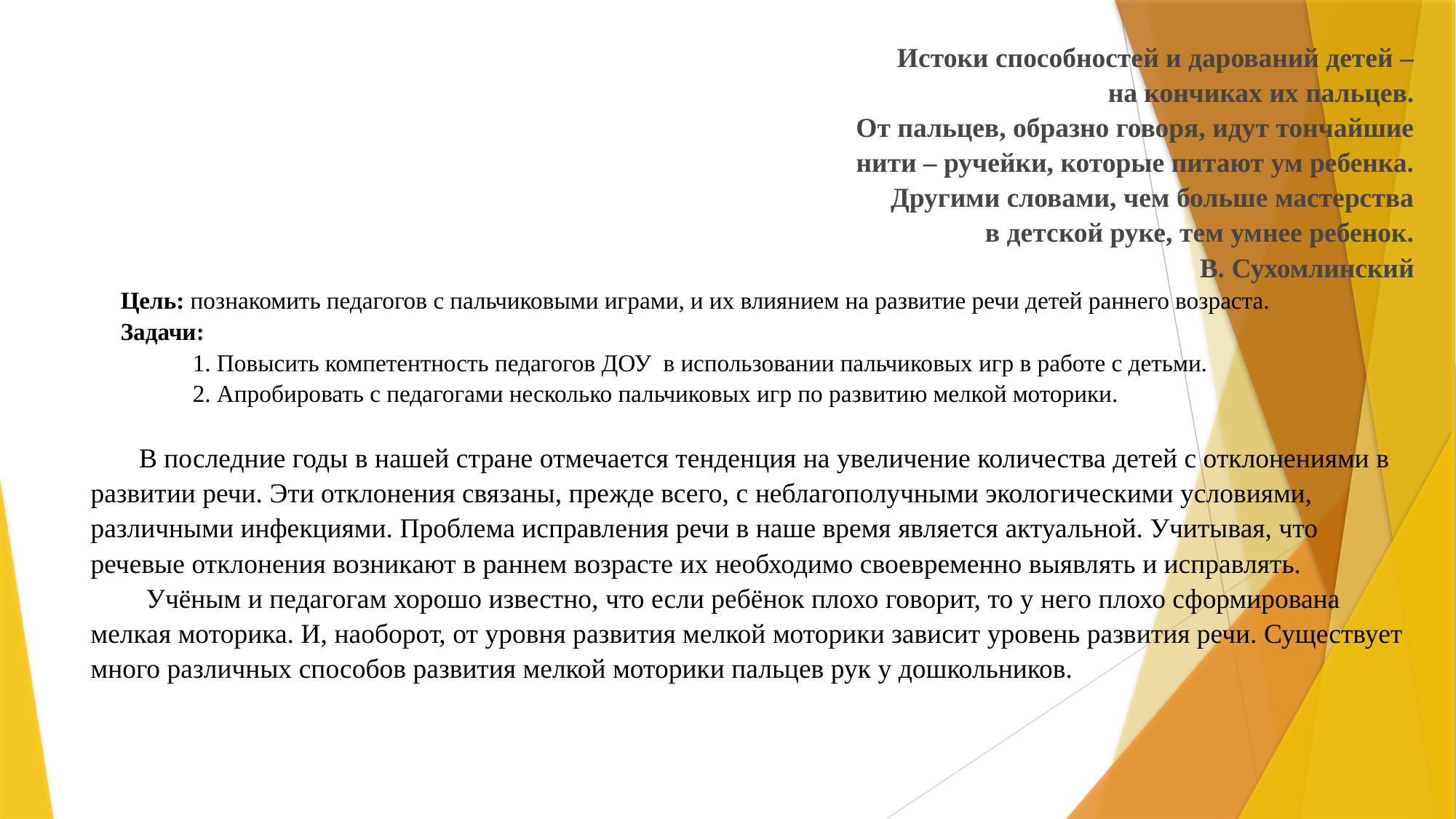

Истоки способностей и дарований детей –
на кончиках их пальцев.
От пальцев, образно говоря, идут тончайшие
нити – ручейки, которые питают ум ребенка.
Другими словами, чем больше мастерства
в детской руке, тем умнее ребенок.
                                                                                      В. Сухомлинский
     Цель: познакомить педагогов с пальчиковыми играми, и их влиянием на развитие речи детей раннего возраста.
     Задачи:
                 1. Повысить компетентность педагогов ДОУ  в использовании пальчиковых игр в работе с детьми.
                 2. Апробировать с педагогами несколько пальчиковых игр по развитию мелкой моторики.

       В последние годы в нашей стране отмечается тенденция на увеличение количества детей с отклонениями в развитии речи. Эти отклонения связаны, прежде всего, с неблагополучными экологическими условиями, различными инфекциями. Проблема исправления речи в наше время является актуальной. Учитывая, что речевые отклонения возникают в раннем возрасте их необходимо своевременно выявлять и исправлять.
        Учёным и педагогам хорошо известно, что если ребёнок плохо говорит, то у него плохо сформирована мелкая моторика. И, наоборот, от уровня развития мелкой моторики зависит уровень развития речи. Существует много различных способов развития мелкой моторики пальцев рук у дошкольников.